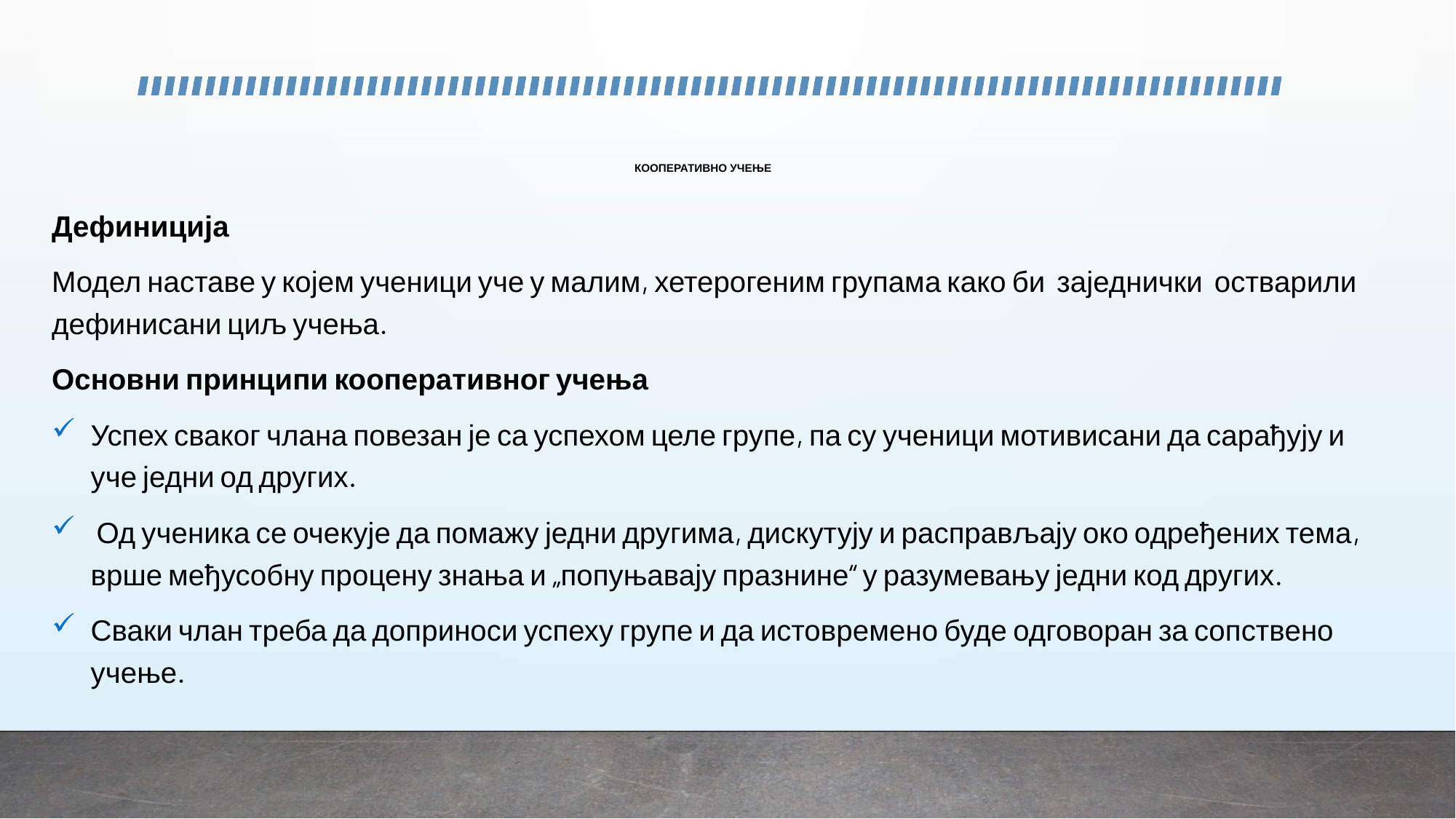

# КООПЕРАТИВНО УЧЕЊЕ
Дефиниција
Модел наставе у којем ученици уче у малим, хетерогеним групама како би  заједнички  остварили дефинисани циљ учења.
Основни принципи кооперативног учења
Успех сваког члана повезан је са успехом целе групе, па су ученици мотивисани да сарађују и уче једни од других.
 Од ученика се очекује да помажу једни другима, дискутују и расправљају око одређених тема, врше међусобну процену знања и „попуњавају празнине“ у разумевању једни код других.
Сваки члан треба да доприноси успеху групе и да истовремено буде одговоран за сопствено учење.